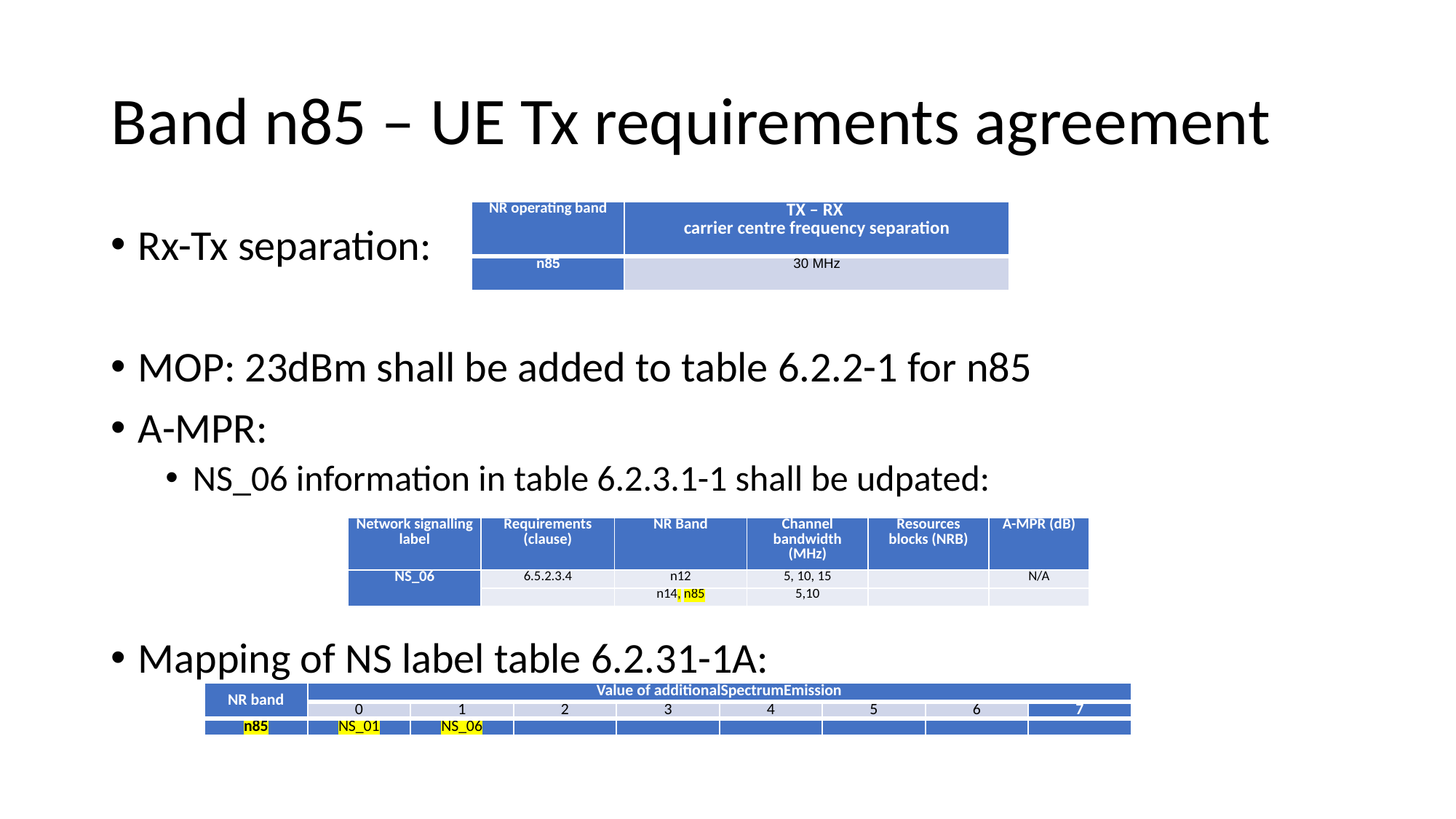

# Band n85 – UE Tx requirements agreement
| NR operating band | TX – RX carrier centre frequency separation |
| --- | --- |
| n85 | 30 MHz |
Rx-Tx separation:

MOP: 23dBm shall be added to table 6.2.2-1 for n85
A-MPR:
NS_06 information in table 6.2.3.1-1 shall be udpated:

Mapping of NS label table 6.2.31-1A:
| Network signalling label | Requirements (clause) | NR Band | Channel bandwidth (MHz) | Resources blocks (NRB) | A-MPR (dB) |
| --- | --- | --- | --- | --- | --- |
| NS\_06 | 6.5.2.3.4 | n12 | 5, 10, 15 |  | N/A |
|  |  | n14, n85 | 5,10 |  |  |

| NR band | Value of additionalSpectrumEmission |  |  |  |  |  |  |  |
| --- | --- | --- | --- | --- | --- | --- | --- | --- |
|  | 0 | 1 | 2 | 3 | 4 | 5 | 6 | 7 |
| n85 | NS\_01 | NS\_06 |  |  |  |  |  |  |